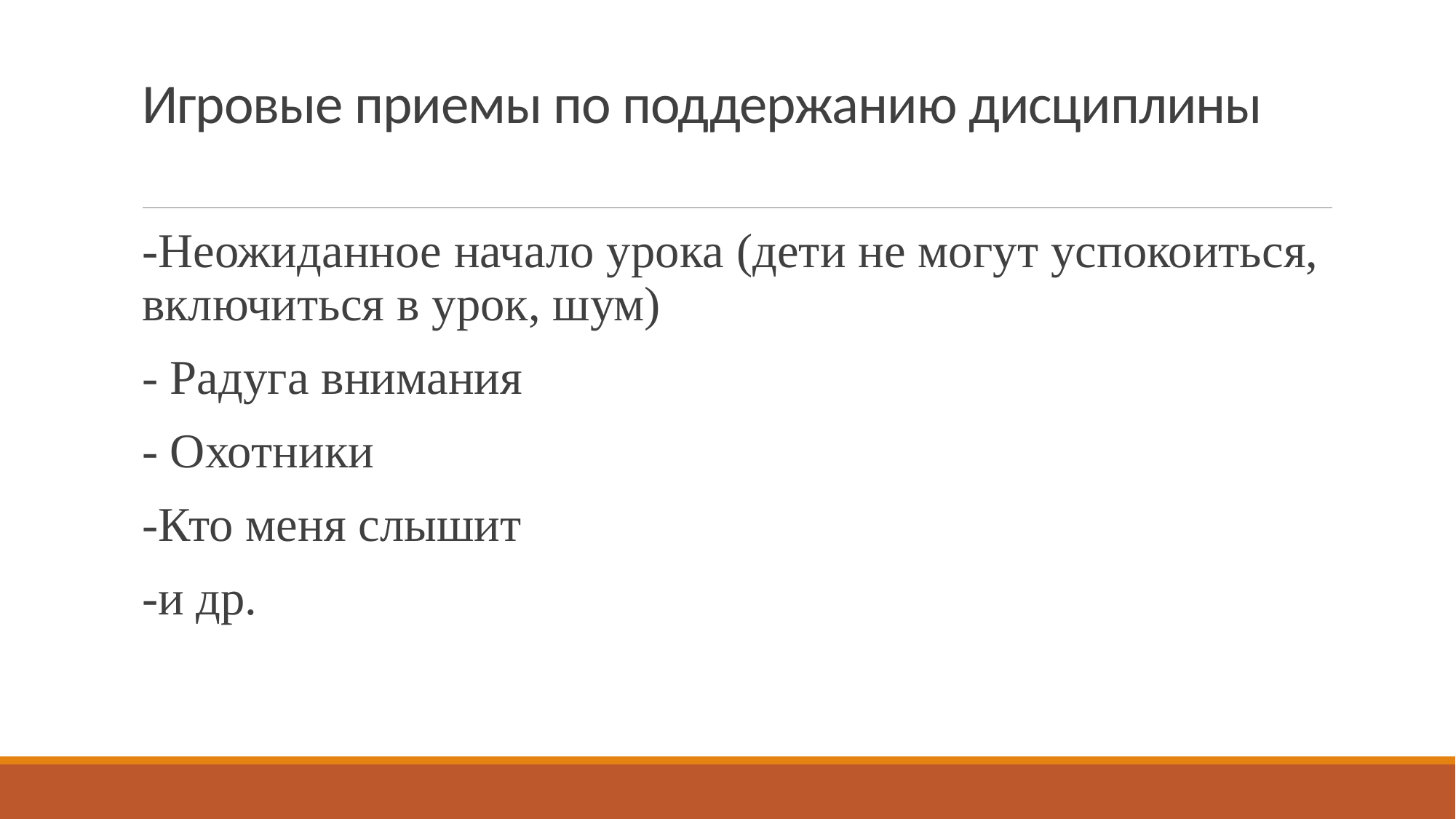

# Игровые приемы по поддержанию дисциплины
-Неожиданное начало урока (дети не могут успокоиться, включиться в урок, шум)
- Радуга внимания
- Охотники
-Кто меня слышит
-и др.